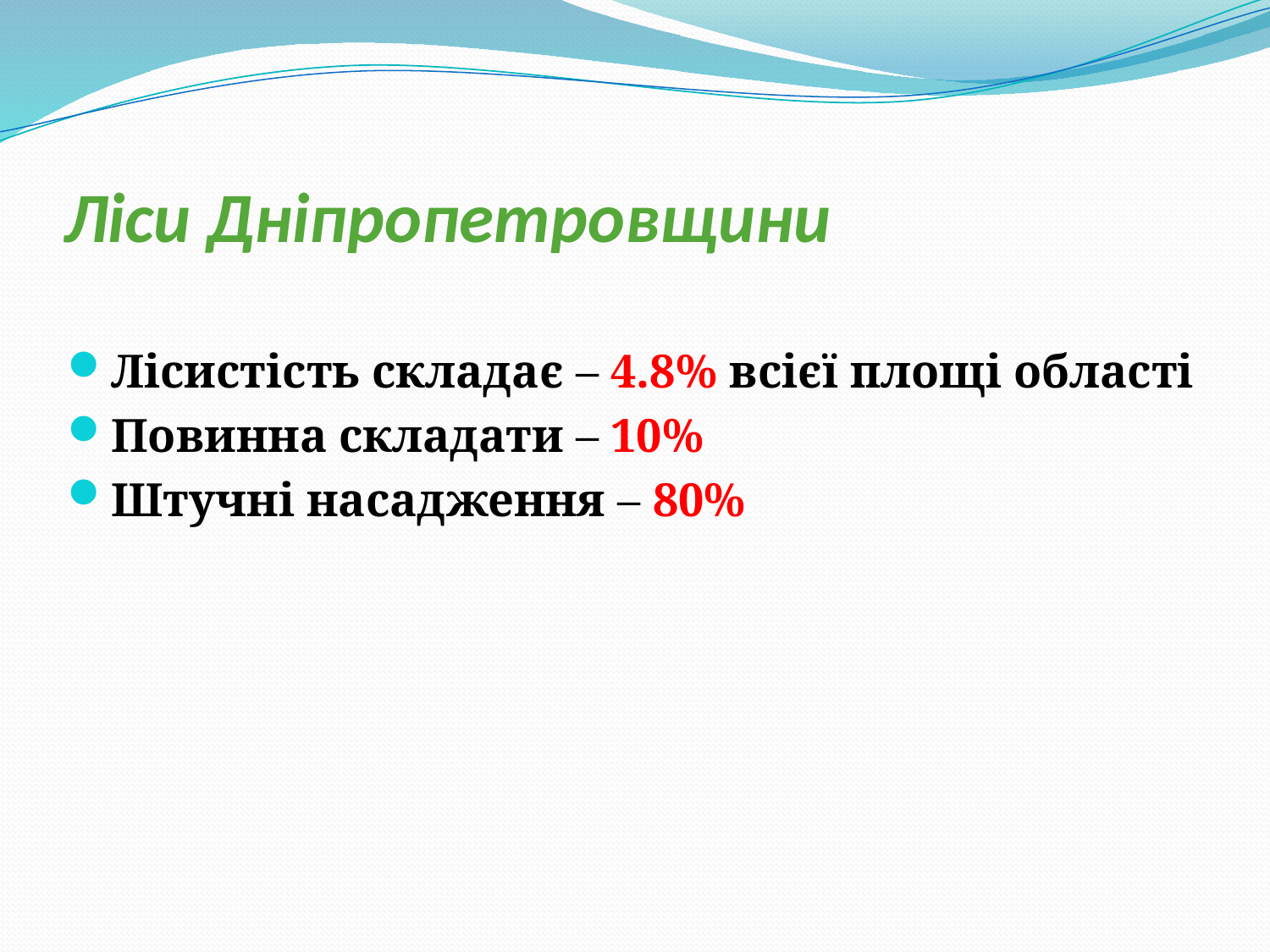

# Ліси Дніпропетровщини
Лісистість складає – 4.8% всієї площі області
Повинна складати – 10%
Штучні насадження – 80%